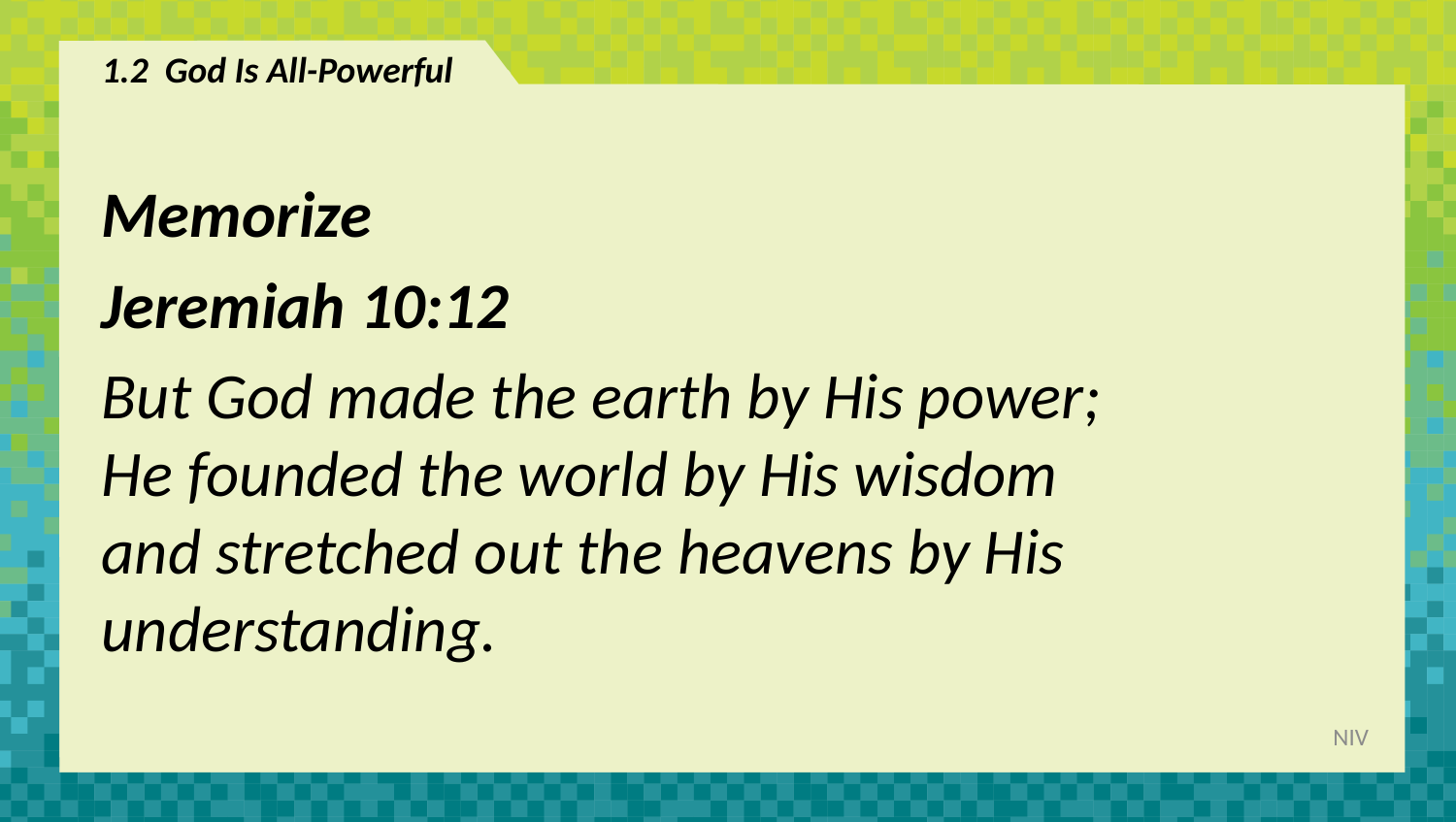

# 1.2  God Is All-Powerful
Memorize
Jeremiah 10:12
But God made the earth by His power;
He founded the world by His wisdom
and stretched out the heavens by His understanding.
NIV